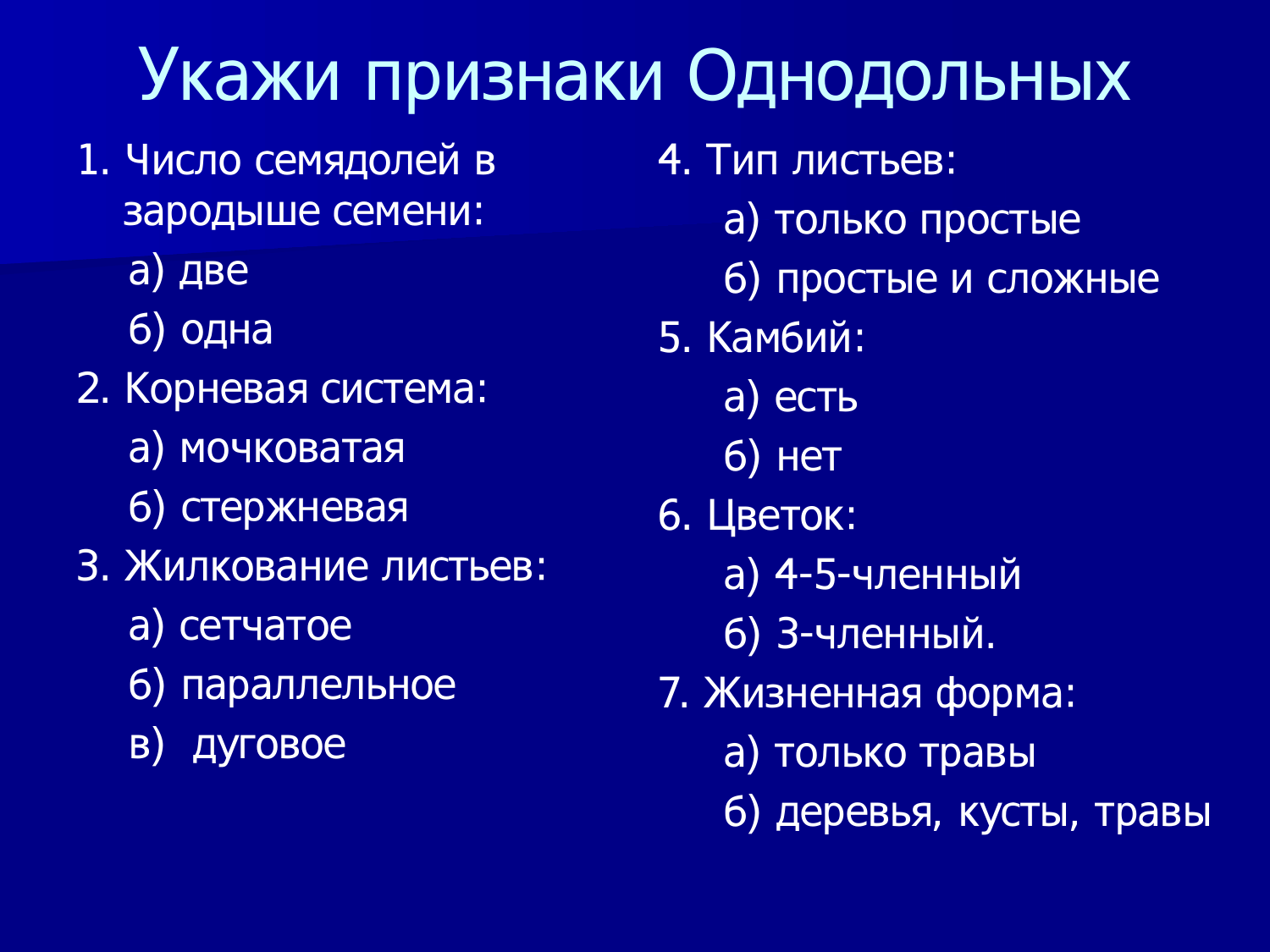

# Укажи признаки Однодольных
1. Число семядолей в зародыше семени:
    а) две
    б) одна
2. Корневая система:
    а) мочковатая
    б) стержневая
3. Жилкование листьев:
    а) сетчатое
    б) параллельное
    в)  дуговое
4. Тип листьев:
     а) только простые
     б) простые и сложные
5. Камбий:
     а) есть
     б) нет
6. Цветок:
     а) 4-5-членный
     б) 3-членный.
7. Жизненная форма:
     а) только травы
     б) деревья, кусты, травы